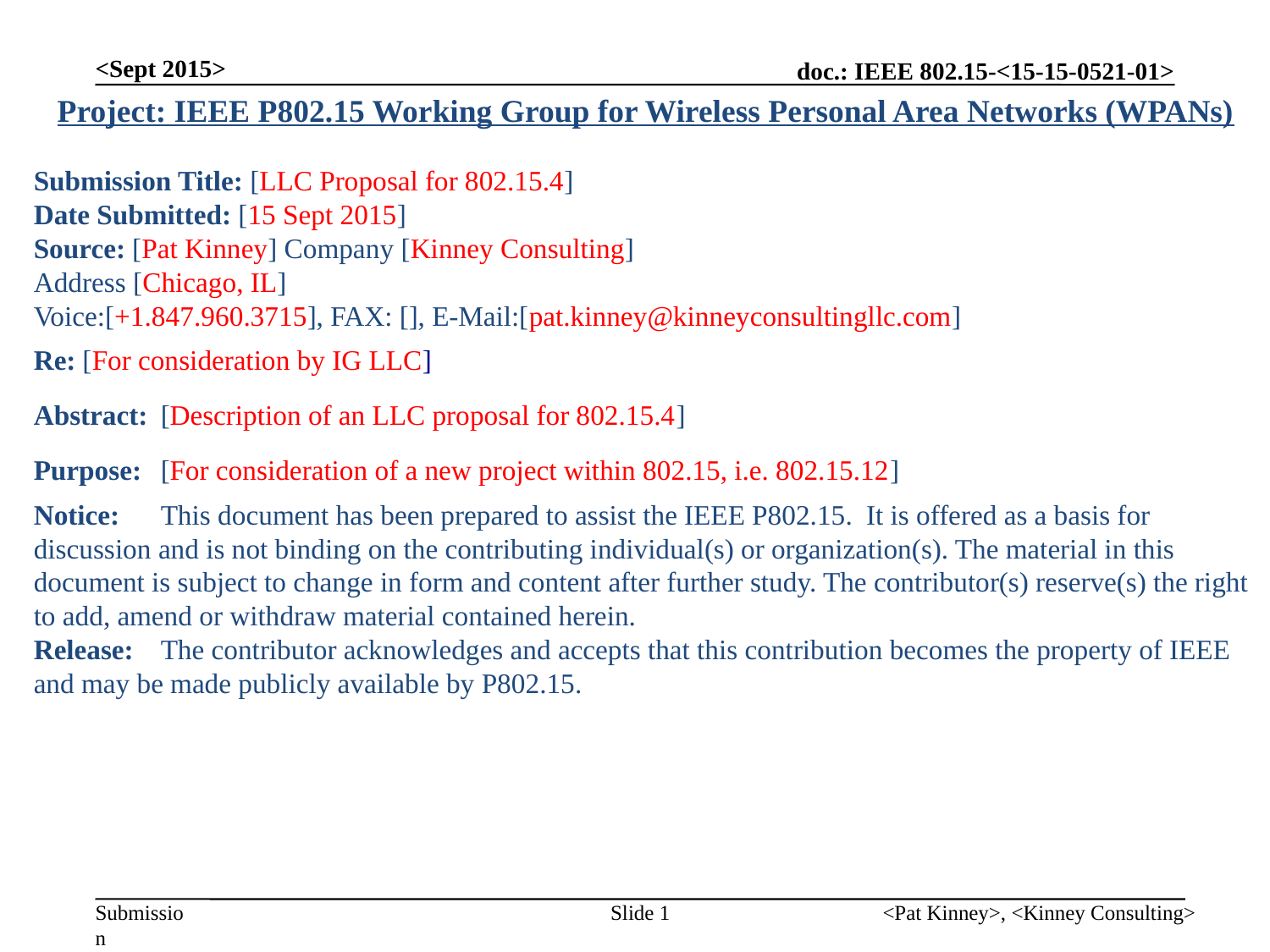

<Sept 2015>
Project: IEEE P802.15 Working Group for Wireless Personal Area Networks (WPANs)

Submission Title: [LLC Proposal for 802.15.4]
Date Submitted: [15 Sept 2015]
Source: [Pat Kinney] Company [Kinney Consulting]
Address [Chicago, IL]
Voice:[+1.847.960.3715], FAX: [], E-Mail:[pat.kinney@kinneyconsultingllc.com]
Re: [For consideration by IG LLC]
Abstract:	[Description of an LLC proposal for 802.15.4]
Purpose:	[For consideration of a new project within 802.15, i.e. 802.15.12]
Notice:	This document has been prepared to assist the IEEE P802.15.  It is offered as a basis for discussion and is not binding on the contributing individual(s) or organization(s). The material in this document is subject to change in form and content after further study. The contributor(s) reserve(s) the right to add, amend or withdraw material contained herein.
Release:	The contributor acknowledges and accepts that this contribution becomes the property of IEEE and may be made publicly available by P802.15.
Slide 1
<Pat Kinney>, <Kinney Consulting>